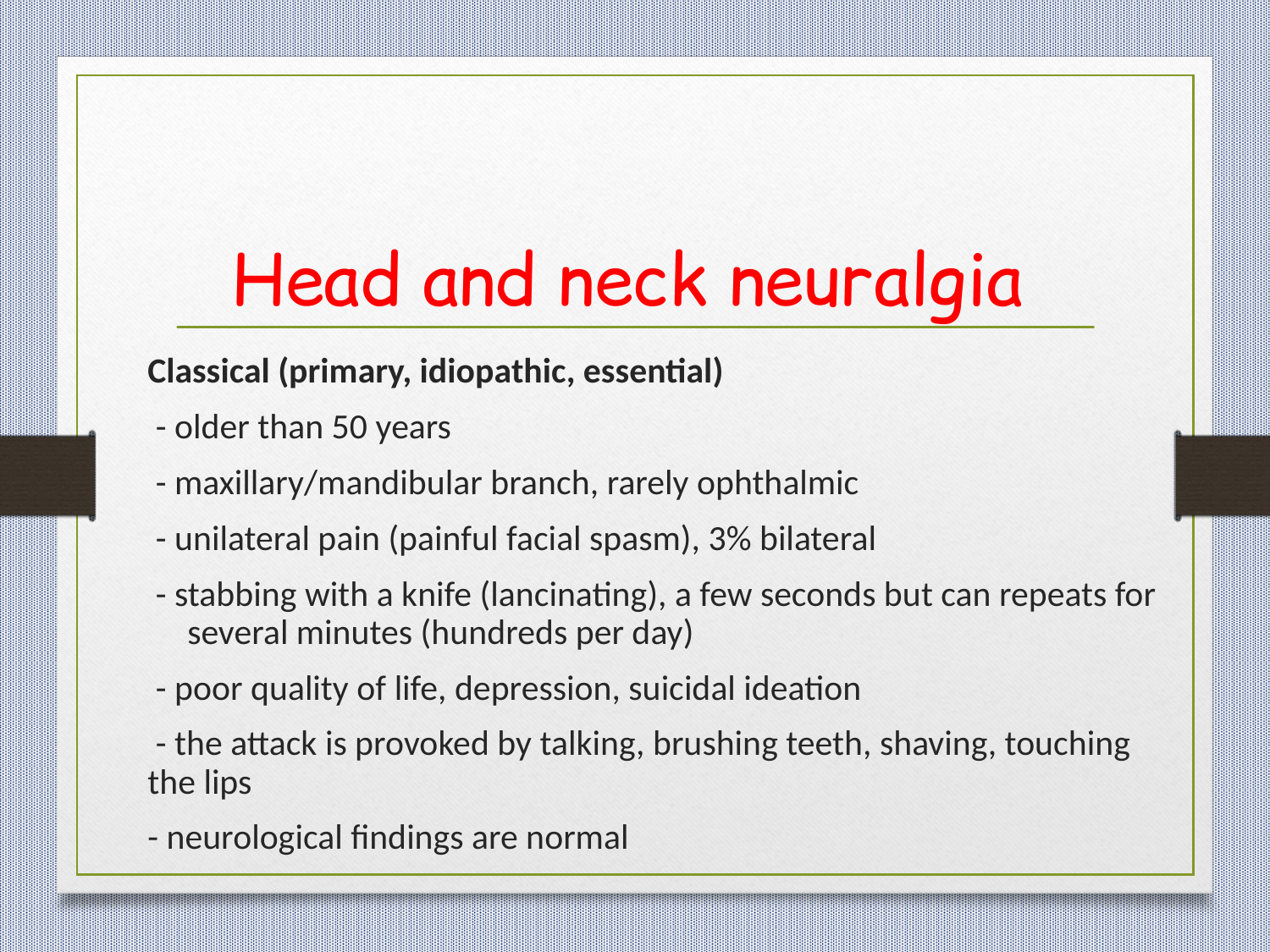

# Head and neck neuralgia
Classical (primary, idiopathic, essential)
 - older than 50 years
 - maxillary/mandibular branch, rarely ophthalmic
 - unilateral pain (painful facial spasm), 3% bilateral
 - stabbing with a knife (lancinating), a few seconds but can repeats for several minutes (hundreds per day)
 - poor quality of life, depression, suicidal ideation
 - the attack is provoked by talking, brushing teeth, shaving, touching the lips
- neurological findings are normal